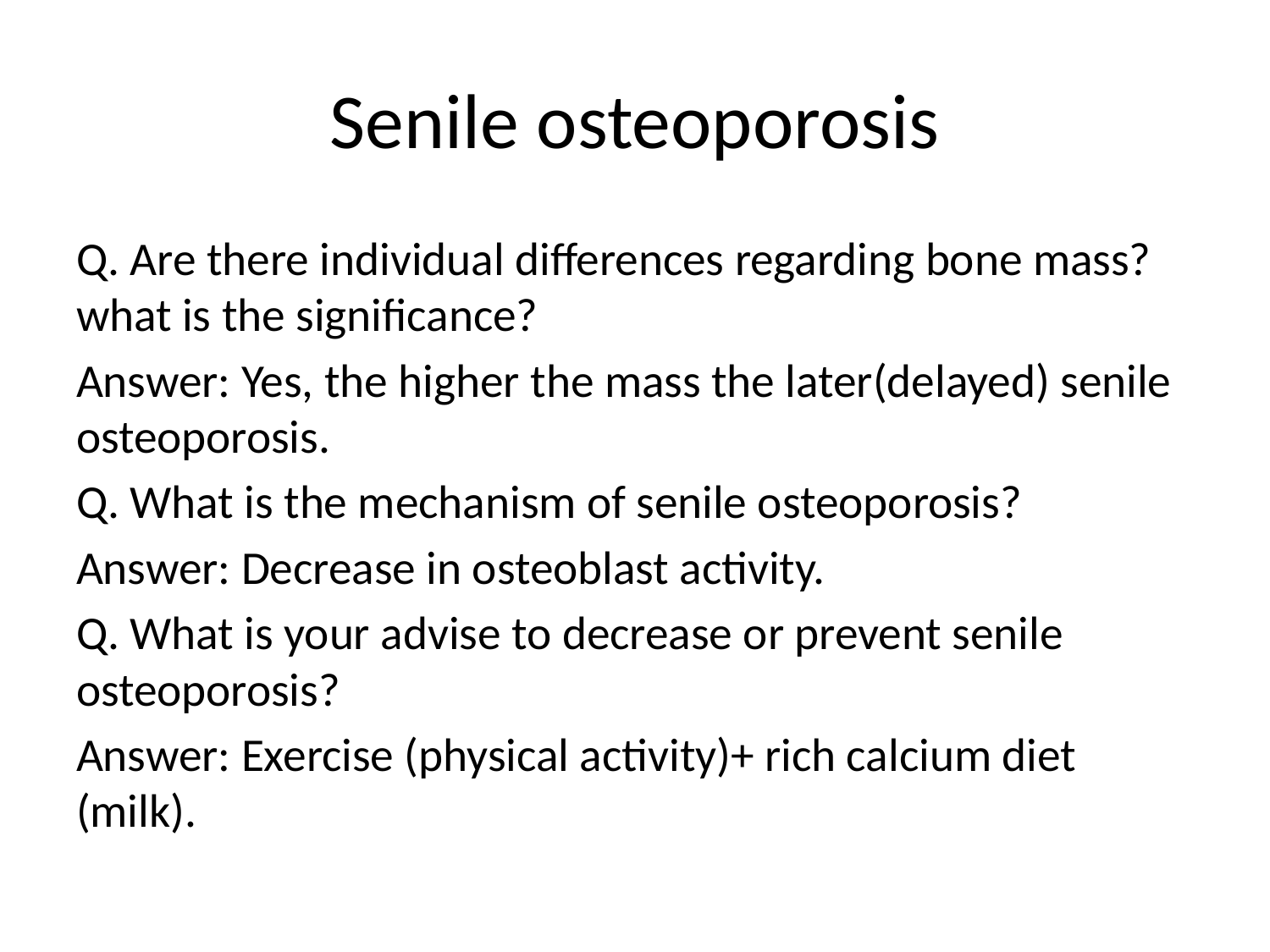

# Senile osteoporosis
Q. Are there individual differences regarding bone mass? what is the significance?
Answer: Yes, the higher the mass the later(delayed) senile osteoporosis.
Q. What is the mechanism of senile osteoporosis?
Answer: Decrease in osteoblast activity.
Q. What is your advise to decrease or prevent senile osteoporosis?
Answer: Exercise (physical activity)+ rich calcium diet (milk).